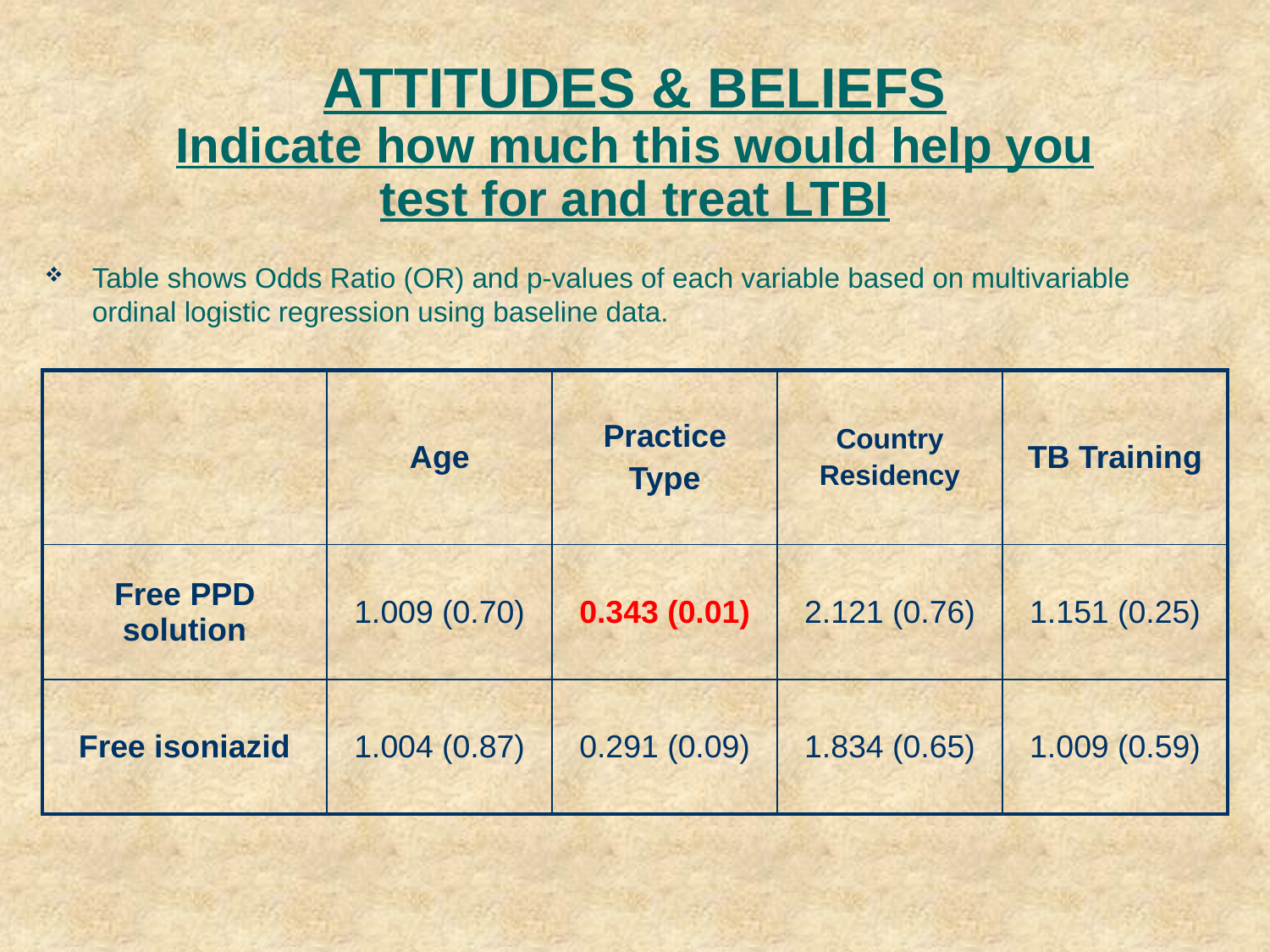

# ATTITUDES & BELIEFS Indicate how much this would help you test for and treat LTBI
Table shows Odds Ratio (OR) and p-values of each variable based on multivariable ordinal logistic regression using baseline data.
|  | Age | Practice Type | Country Residency | TB Training |
| --- | --- | --- | --- | --- |
| Free PPD solution | 1.009 (0.70) | 0.343 (0.01) | 2.121 (0.76) | 1.151 (0.25) |
| Free isoniazid | 1.004 (0.87) | 0.291 (0.09) | 1.834 (0.65) | 1.009 (0.59) |